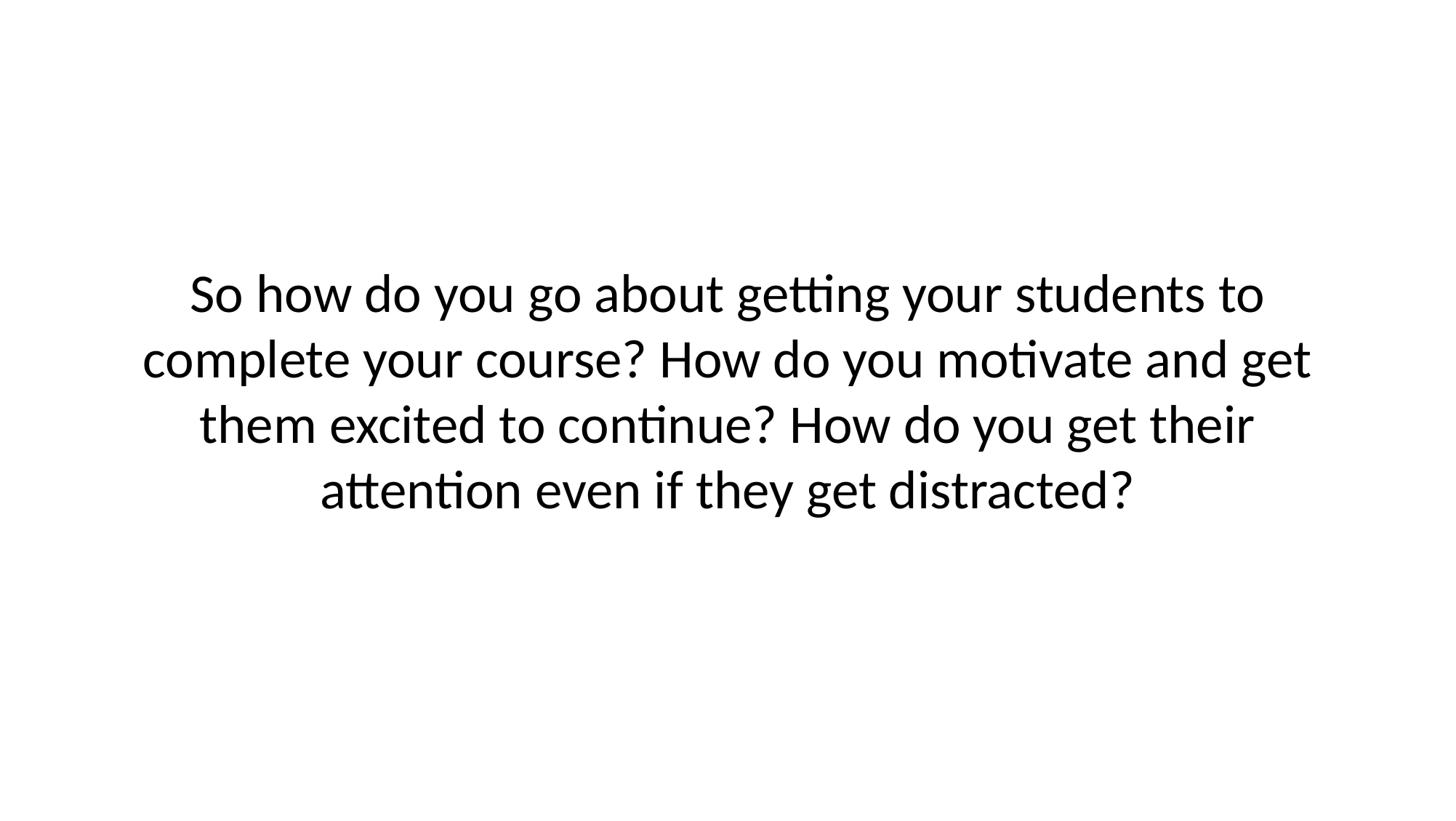

# So how do you go about getting your students to complete your course? How do you motivate and get them excited to continue? How do you get their attention even if they get distracted?